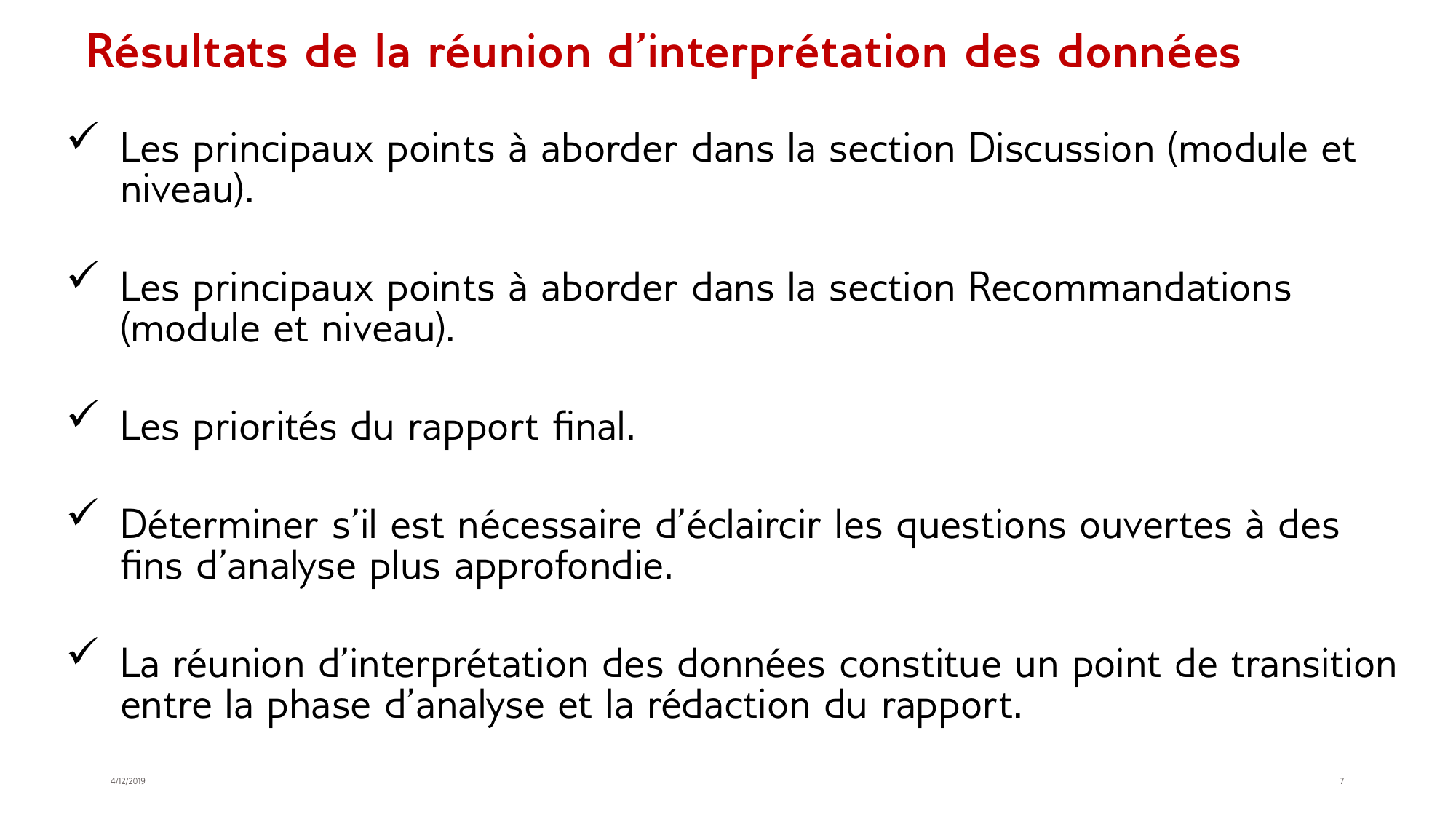

Résultats de la réunion d’interprétation des données
Les principaux points à aborder dans la section Discussion (module et niveau).

Les principaux points à aborder dans la section Recommandations (module et niveau).

Les priorités du rapport final.

Déterminer s’il est nécessaire d’éclaircir les questions ouvertes à des fins d’analyse plus approfondie.

La réunion d’interprétation des données constitue un point de transition entre la phase d’analyse et la rédaction du rapport.
4/12/2019
7